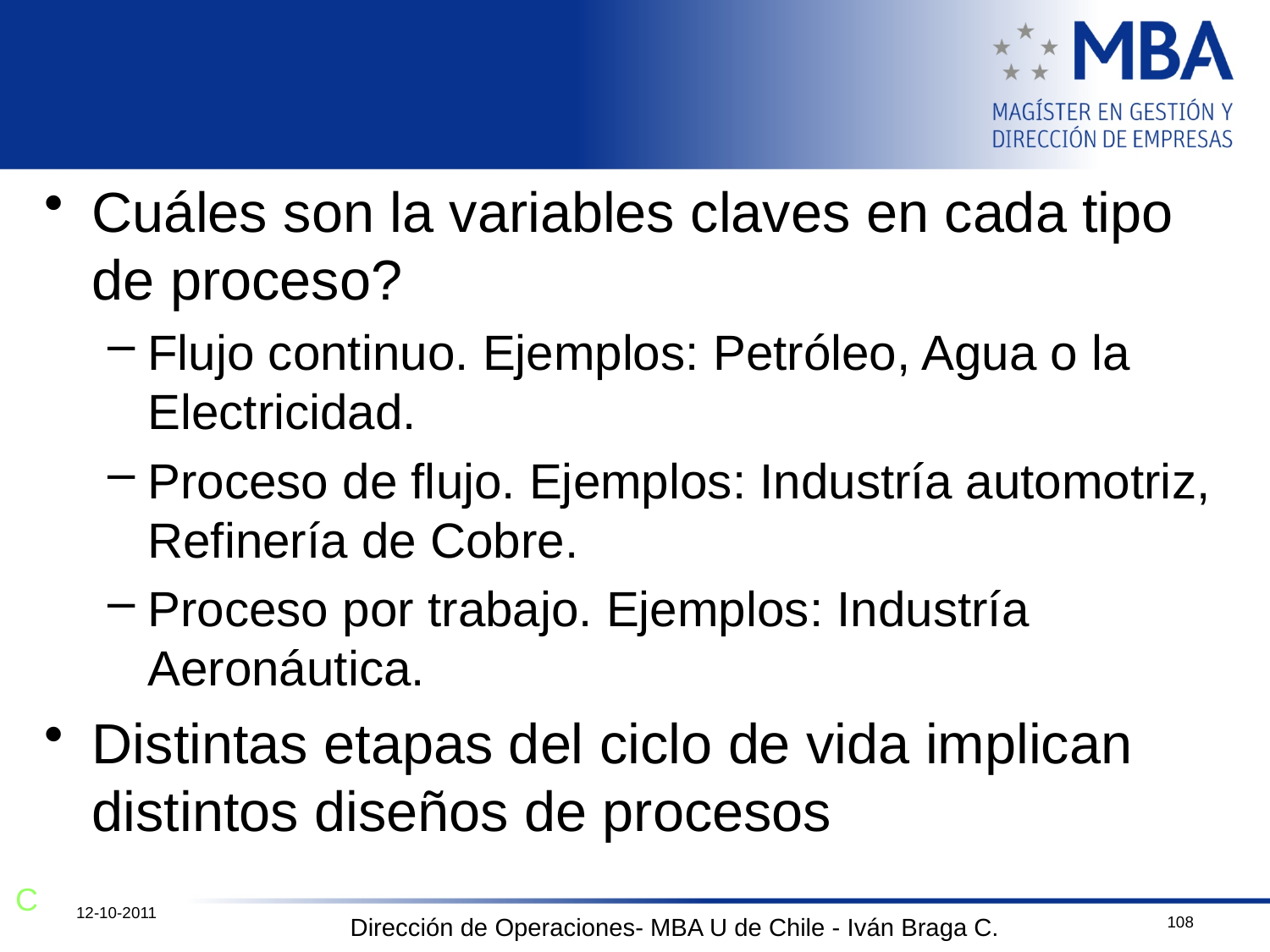

Cuáles son la variables claves en cada tipo de proceso?
Flujo continuo. Ejemplos: Petróleo, Agua o la Electricidad.
Proceso de flujo. Ejemplos: Industría automotriz, Refinería de Cobre.
Proceso por trabajo. Ejemplos: Industría Aeronáutica.
Distintas etapas del ciclo de vida implican distintos diseños de procesos

C
12-10-2011

108